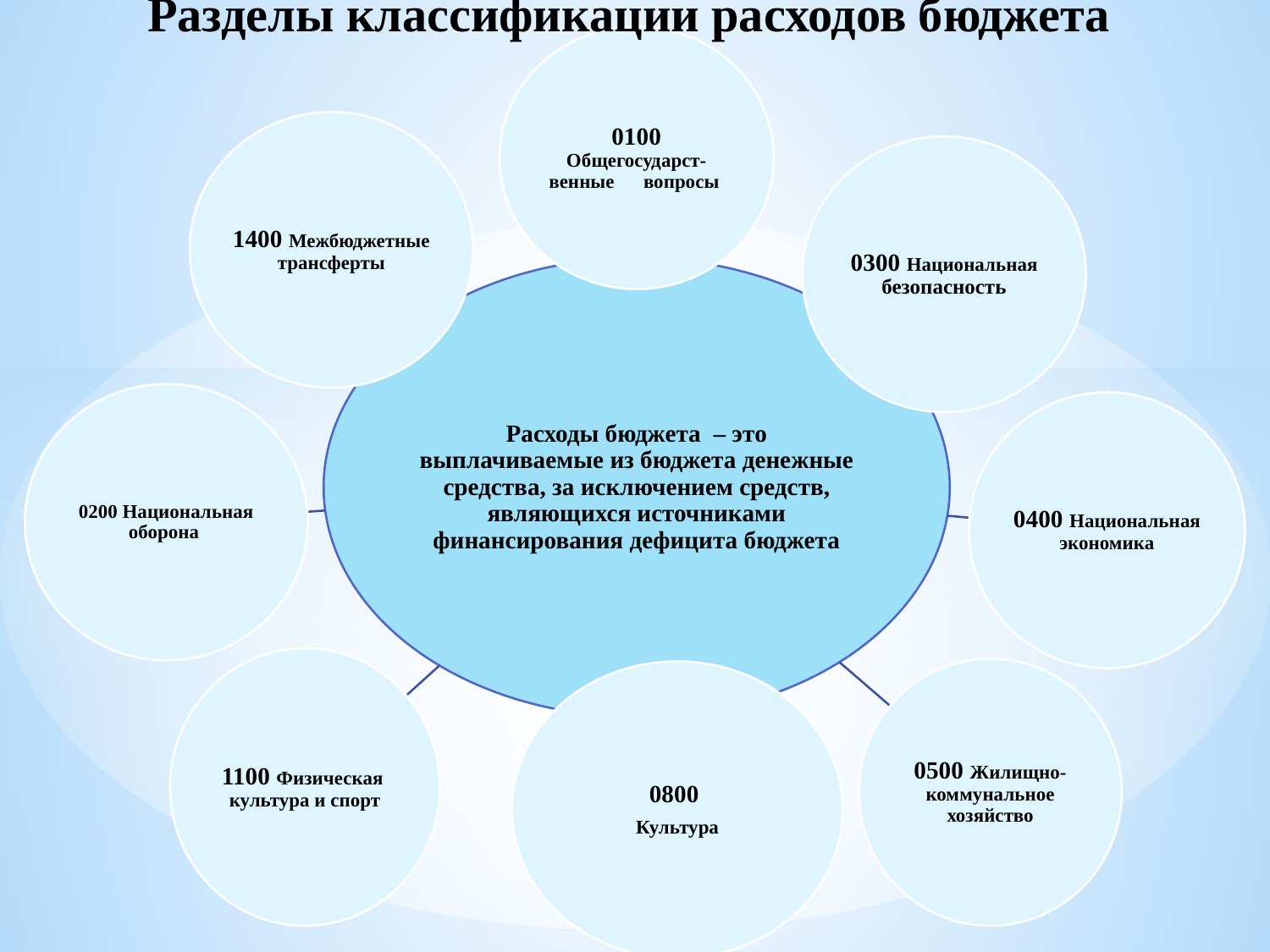

Разделы классификации расходов бюджета

Расходы бюджета  – это выплачиваемые из бюджета денежные средства, за исключением средств, являющихся источниками финансирования дефицита бюджета

0100 Общегосударст-венные      вопросы

0300 Национальная безопасность

0400 Национальная экономика

0500 Жилищно-коммунальное хозяйство

0800
Культура

1100 Физическая  культура и спорт

0200 Национальная оборона

1400 Межбюджетные трансферты